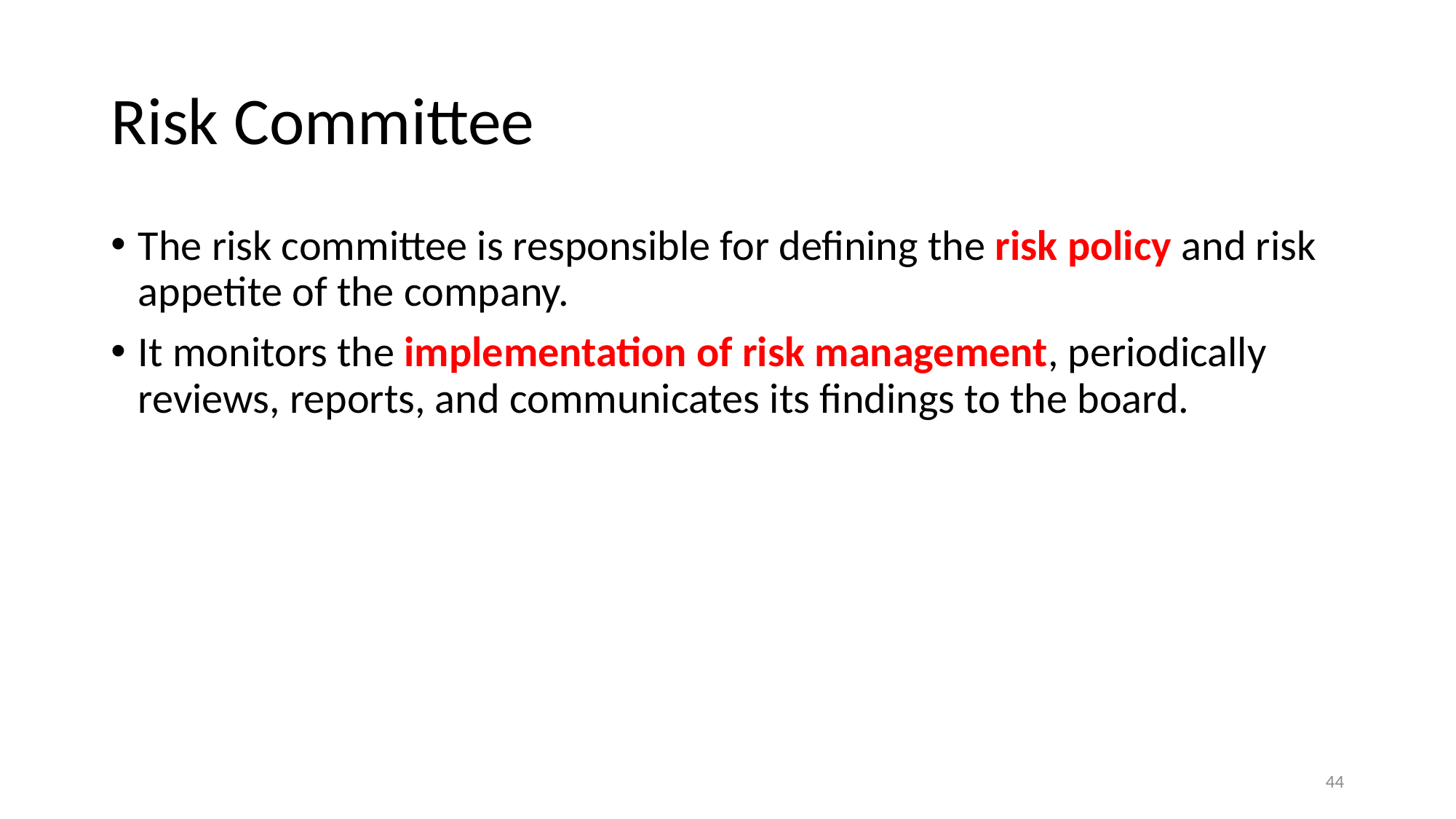

# Risk Committee
The risk committee is responsible for defining the risk policy and risk appetite of the company.
It monitors the implementation of risk management, periodically reviews, reports, and communicates its findings to the board.
44